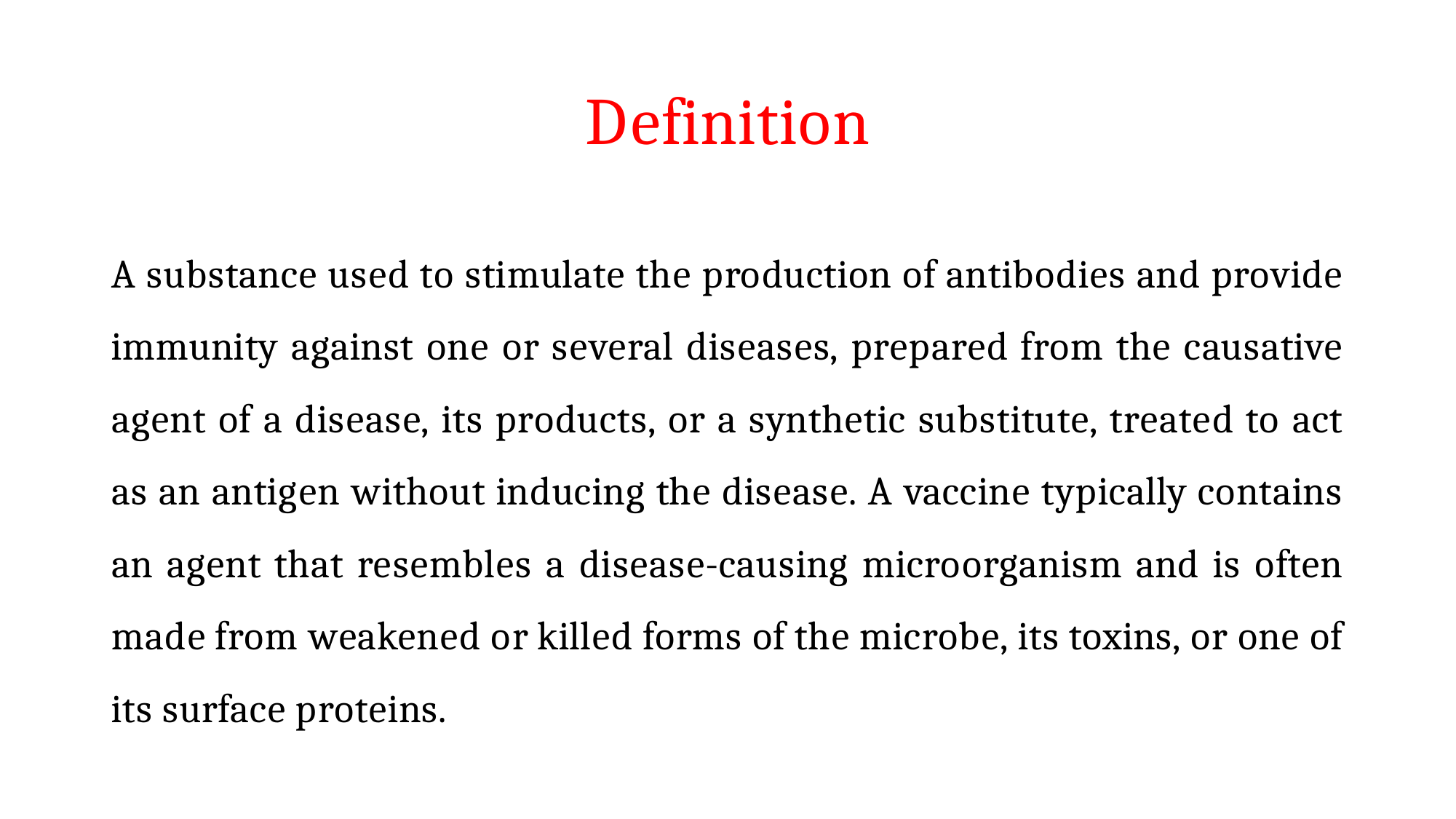

# Definition
A substance used to stimulate the production of antibodies and provide immunity against one or several diseases, prepared from the causative agent of a disease, its products, or a synthetic substitute, treated to act as an antigen without inducing the disease. A vaccine typically contains an agent that resembles a disease-causing microorganism and is often made from weakened or killed forms of the microbe, its toxins, or one of its surface proteins.